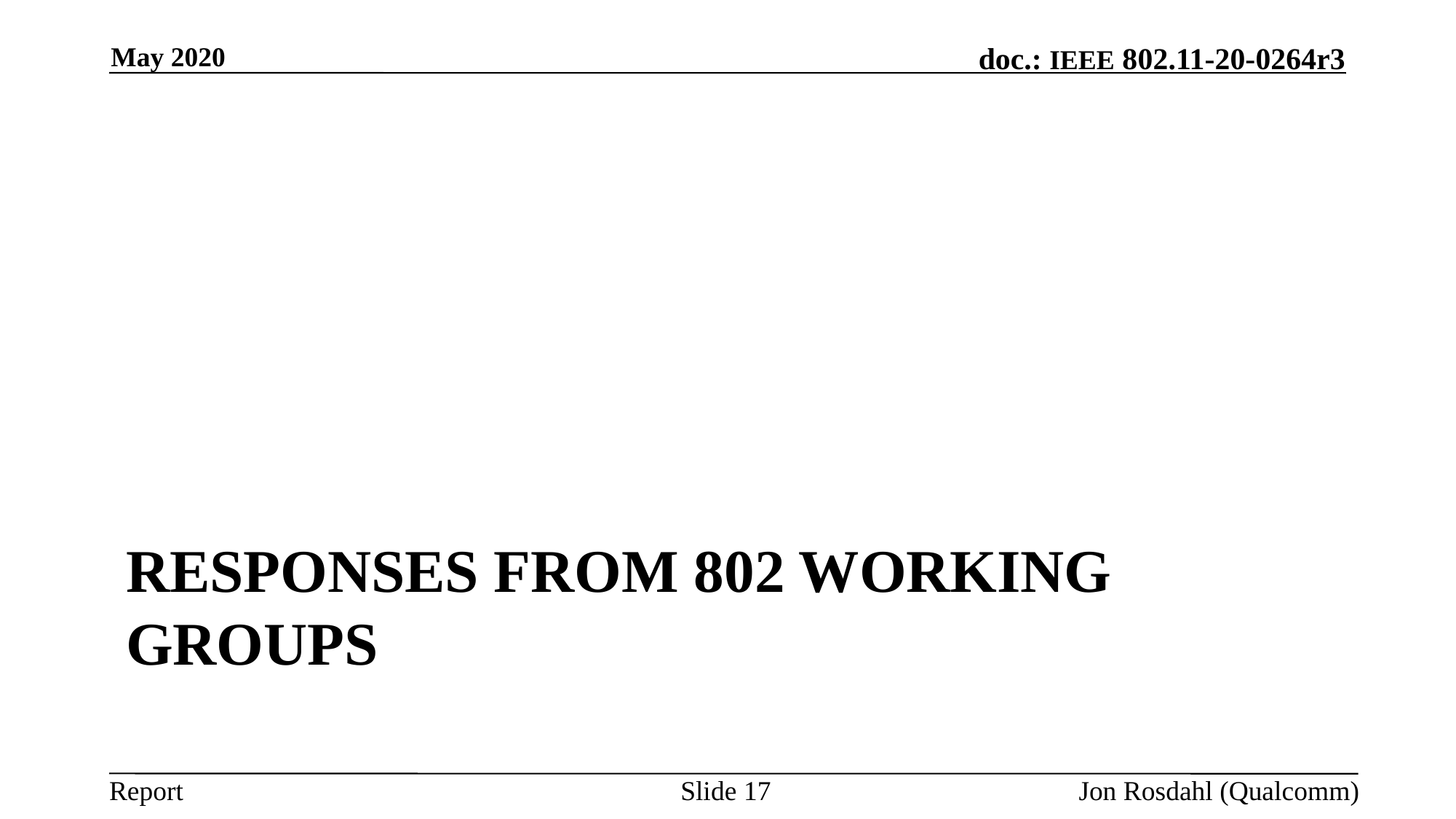

May 2020

# Responses from 802 Working Groups
Slide 17
Jon Rosdahl (Qualcomm)